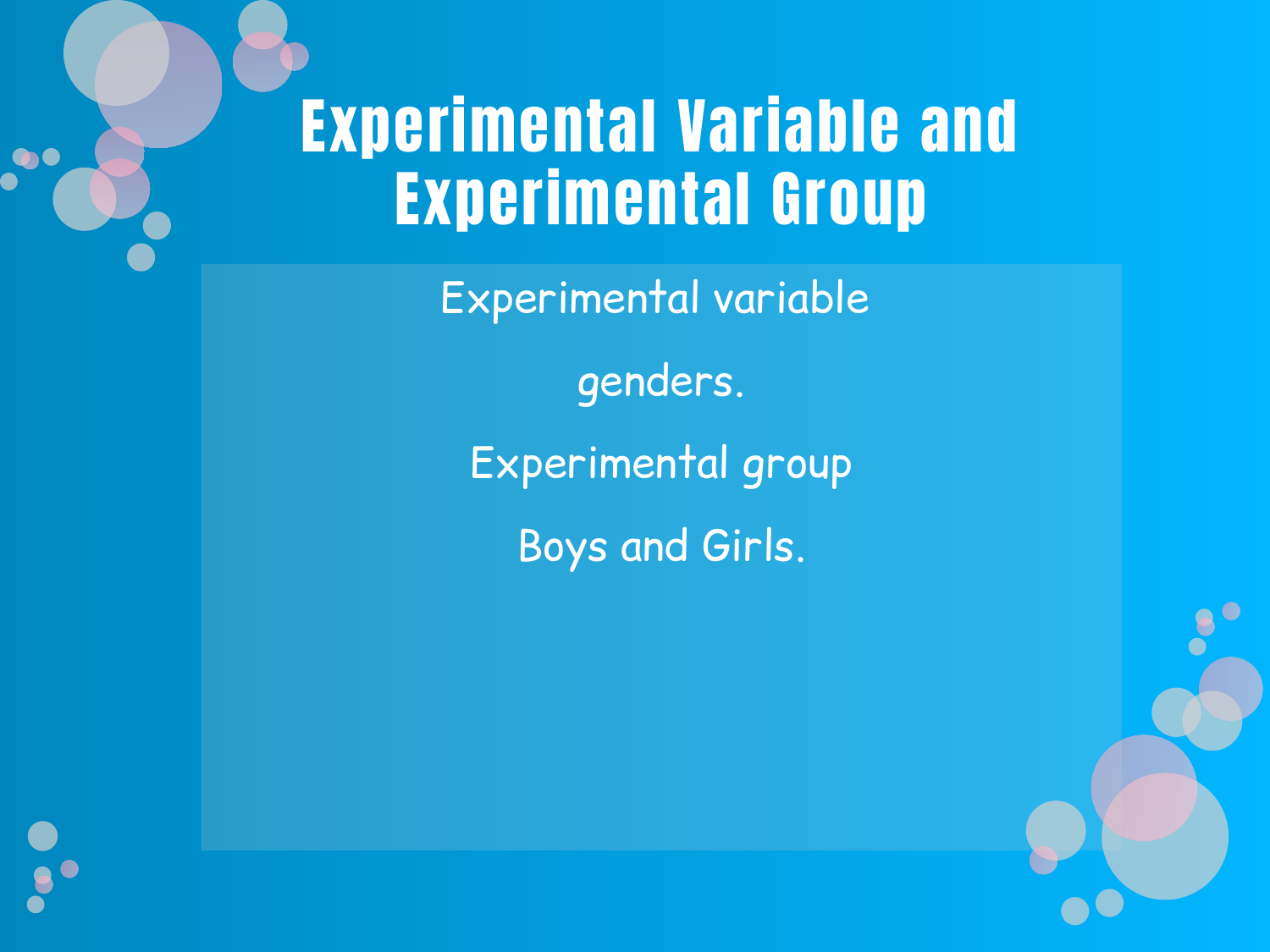

# Experimental Variable and Experimental Group
Experimental variable
genders.
 Experimental group
 Boys and Girls.